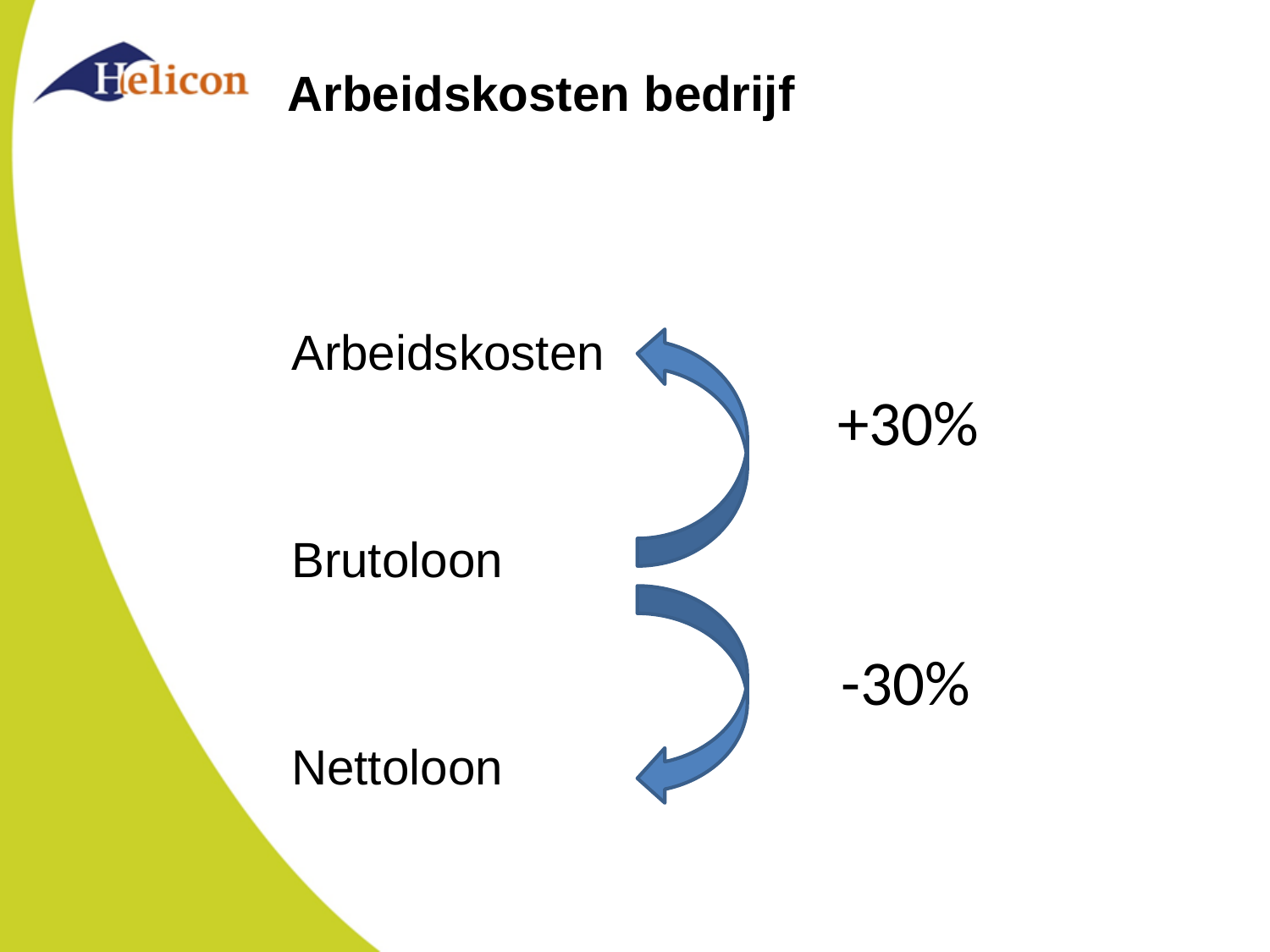

# Arbeidskosten bedrijf

Arbeidskosten

Brutoloon

Nettoloon

+30%

-30%